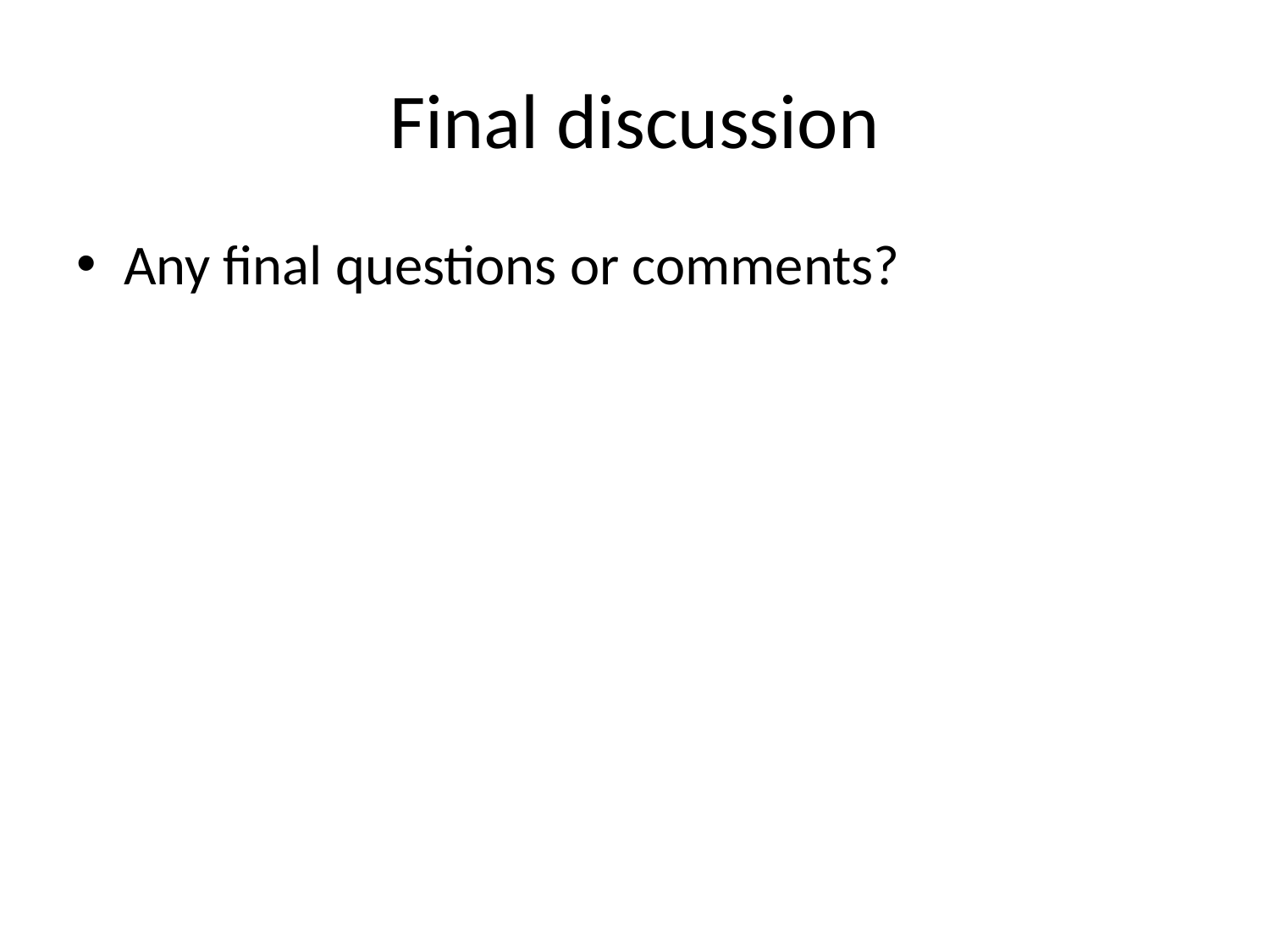

# Final discussion
Any final questions or comments?